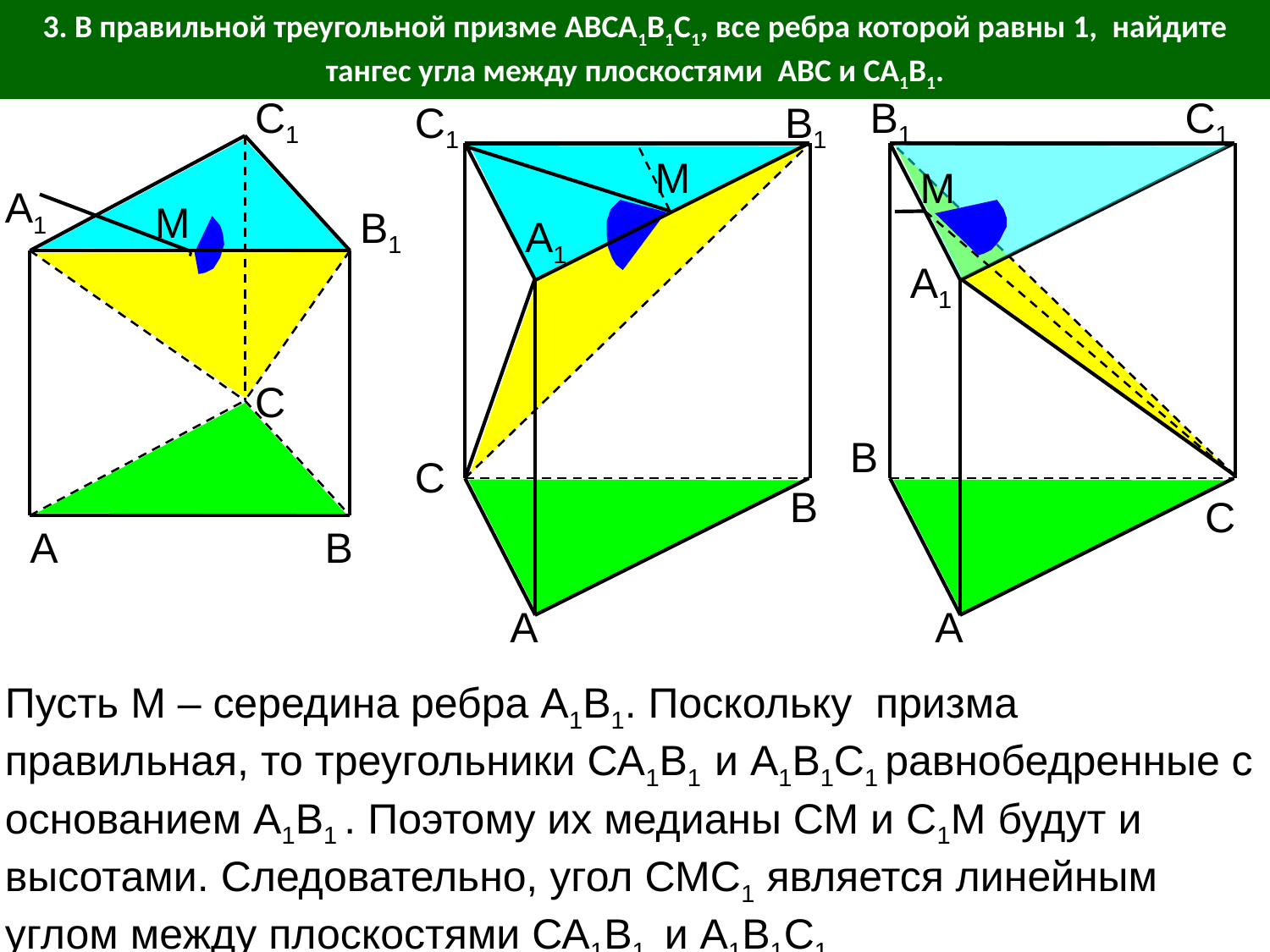

3. В правильной треугольной призме ABCA1B1C1, все ребра которой равны 1,  найдите тангес угла между плоскостями  ABC и CА1В1.
С1
В1
С1
С1
В1

М
М
А1
М

В1
А1

А1
С

В
С

В
С
А
В
А
А
Пусть М – середина ребра А1В1. Поскольку  призма правильная, то треугольники СА1В1  и А1В1С1 равнобедренные с основанием А1В1 . Поэтому их медианы СМ и С1М будут и высотами. Следовательно, угол СМС1 является линейным углом между плоскостями СА1В1  и А1В1С1